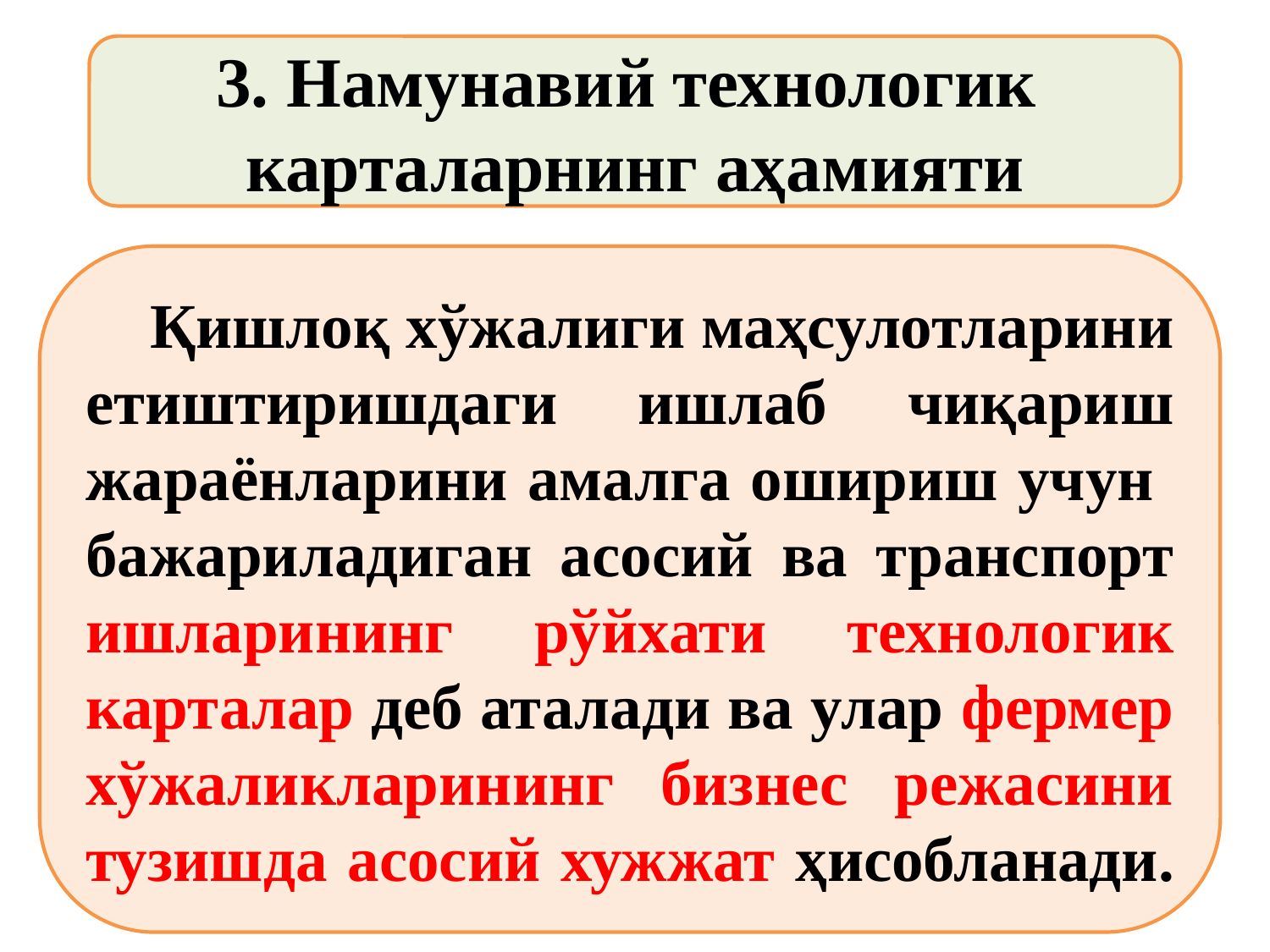

3. Намунавий технологик  карталарнинг аҳамияти
        Қишлоқ хўжалиги маҳсулотларини етиштиришдаги ишлаб чиқариш жараёнларини амалга ошириш учун  бажариладиган асосий ва транспорт ишларининг рўйхати технологик карталар деб аталади ва улар фермер хўжаликларининг бизнес режасини тузишда асосий хужжат ҳисобланади.